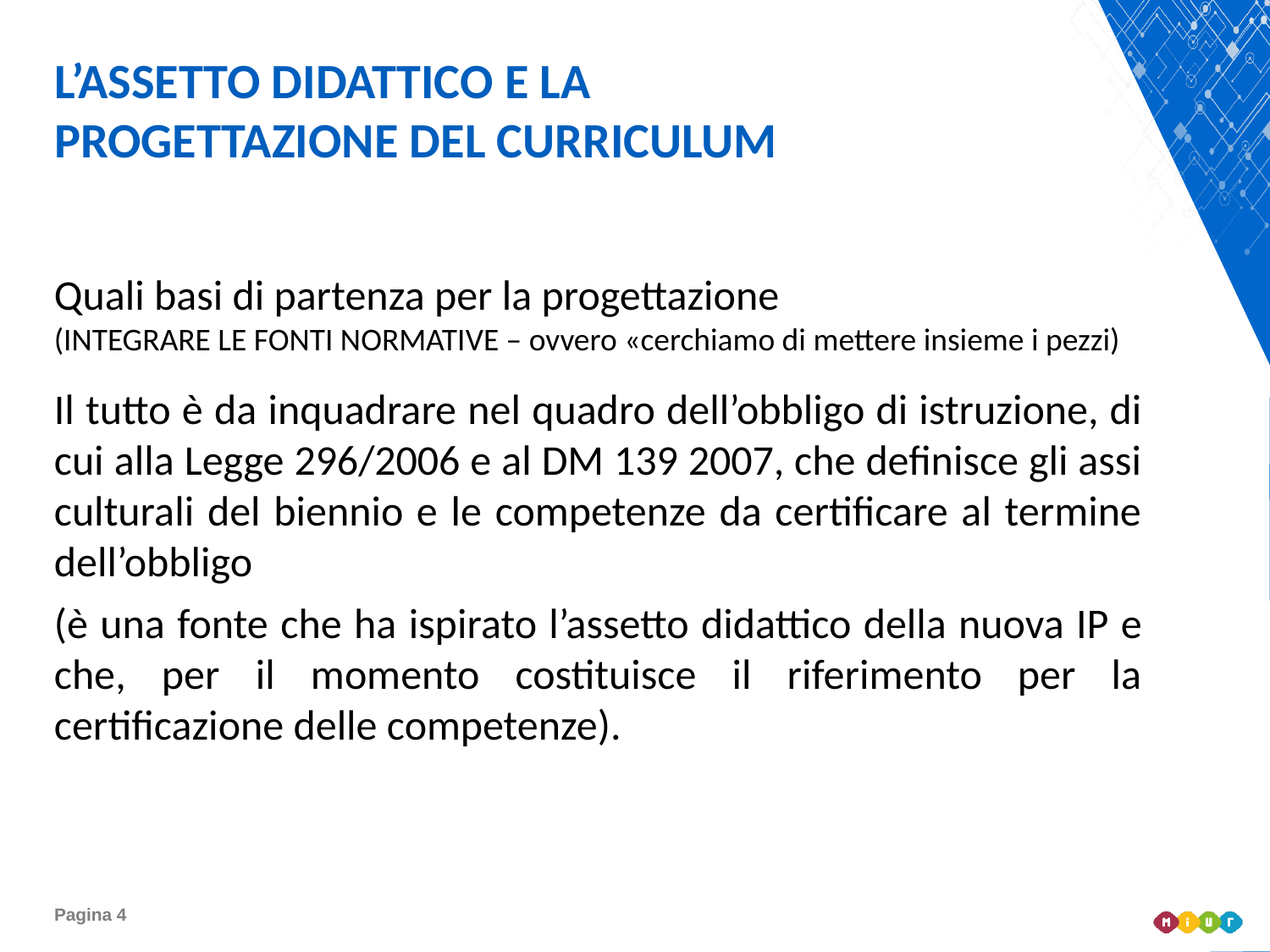

L’ASSETTO DIDATTICO E LA PROGETTAZIONE DEL CURRICULUM
Quali basi di partenza per la progettazione
(INTEGRARE LE FONTI NORMATIVE – ovvero «cerchiamo di mettere insieme i pezzi)

Il tutto è da inquadrare nel quadro dell’obbligo di istruzione, di cui alla Legge 296/2006 e al DM 139 2007, che definisce gli assi culturali del biennio e le competenze da certificare al termine dell’obbligo
(è una fonte che ha ispirato l’assetto didattico della nuova IP e che, per il momento costituisce il riferimento per la certificazione delle competenze).